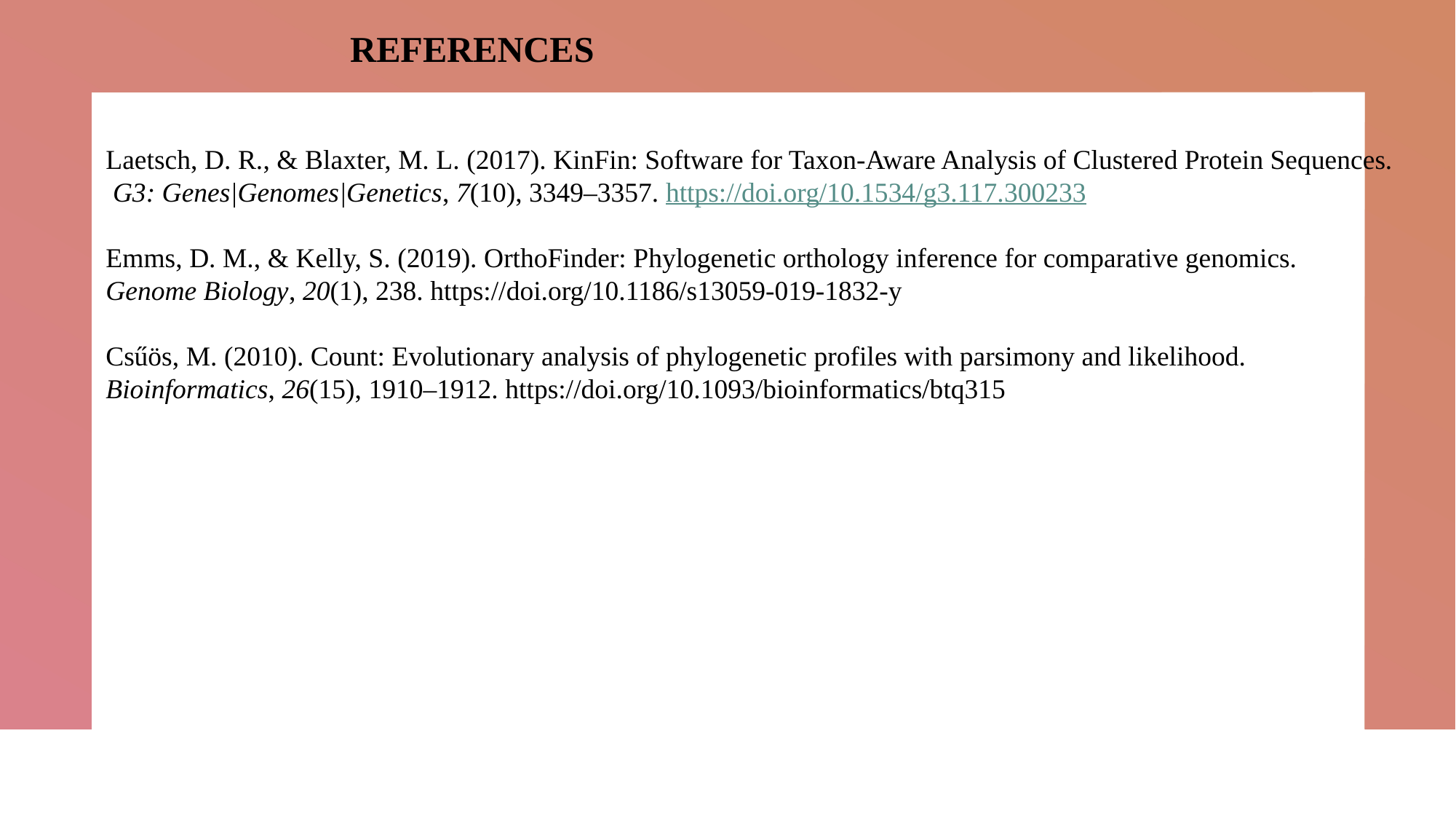

REFERENCES
Laetsch, D. R., & Blaxter, M. L. (2017). KinFin: Software for Taxon-Aware Analysis of Clustered Protein Sequences.
 G3: Genes|Genomes|Genetics, 7(10), 3349–3357. https://doi.org/10.1534/g3.117.300233

Emms, D. M., & Kelly, S. (2019). OrthoFinder: Phylogenetic orthology inference for comparative genomics.
Genome Biology, 20(1), 238. https://doi.org/10.1186/s13059-019-1832-y

Csűös, M. (2010). Count: Evolutionary analysis of phylogenetic profiles with parsimony and likelihood.
Bioinformatics, 26(15), 1910–1912. https://doi.org/10.1093/bioinformatics/btq315